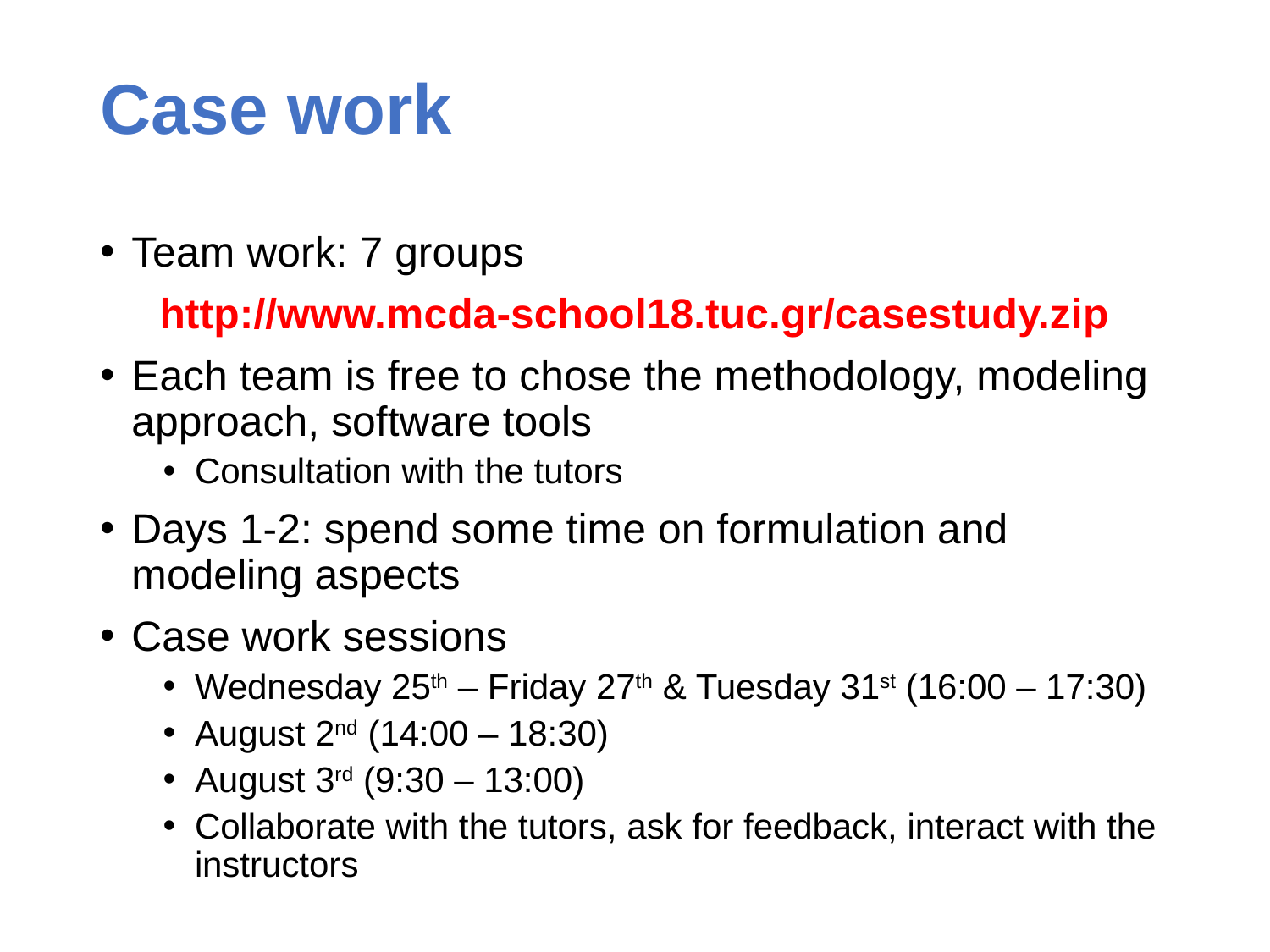

# Case work
Team work: 7 groups
http://www.mcda-school18.tuc.gr/casestudy.zip
Each team is free to chose the methodology, modeling approach, software tools
Consultation with the tutors
Days 1-2: spend some time on formulation and modeling aspects
Case work sessions
Wednesday 25th – Friday 27th & Tuesday 31st (16:00 – 17:30)
August 2nd (14:00 – 18:30)
August 3rd (9:30 – 13:00)
Collaborate with the tutors, ask for feedback, interact with the instructors